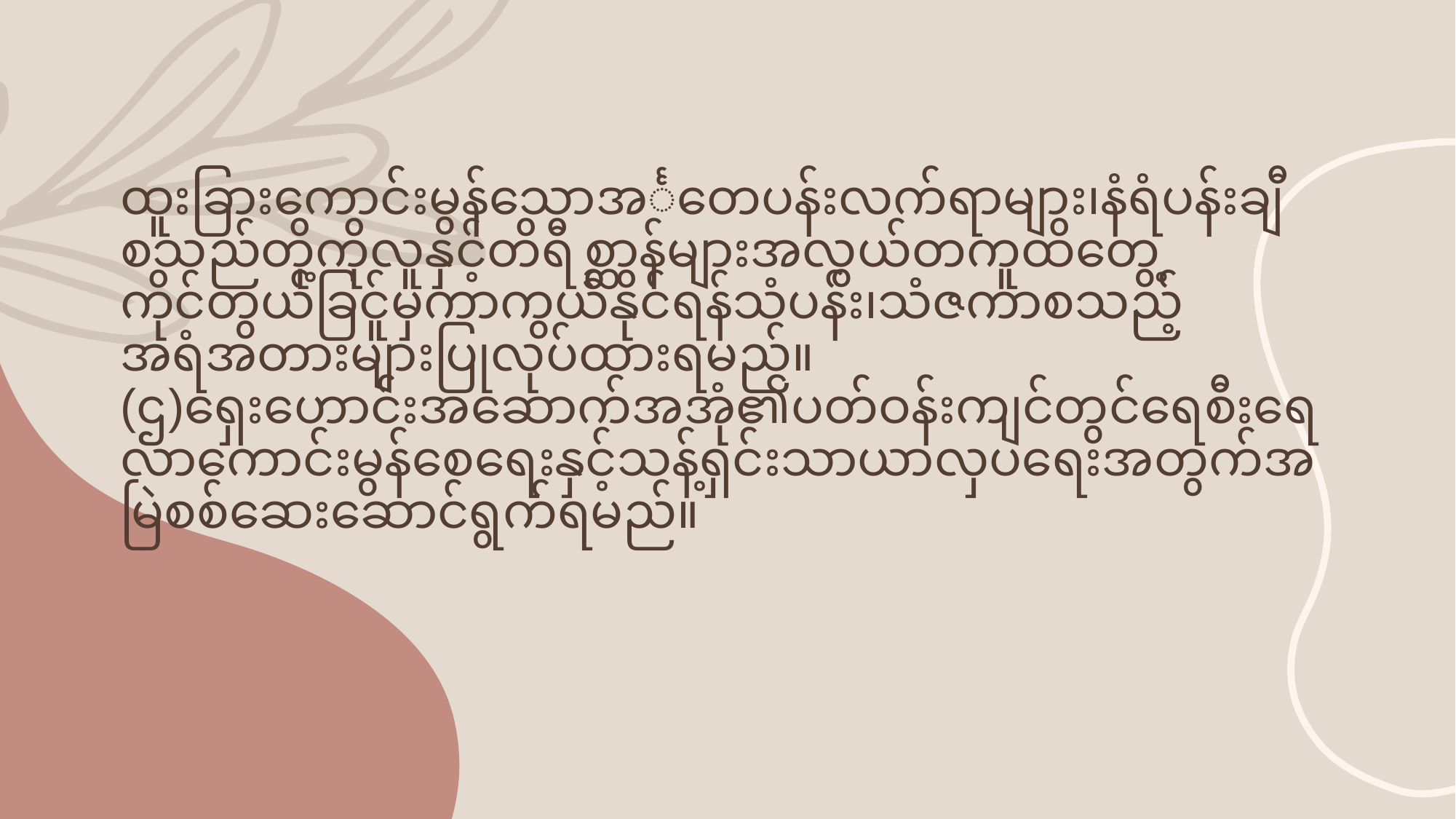

# ထူးခြားကောင်းမွန်သောအင်္ဂတေပန်းလက်ရာများ၊နံရံပန်းချီစသည်တို့ကိုလူနှင့်တိရီစ္ဆာန်များအလွယ်တကူထိတွေ့ကိုင်တွယ်ခြင်ူမှကာကွယ်နိုင်ရန်သံပန်း၊သံဇကာစသည့်အရံအတားများပြုလုပ်ထားရမည်။ (ဌ)ရှေးဟောင်းအဆောက်အအုံ၏ပတ်ဝန်းကျင်တွင်ရေစီးရေလာကောင်းမွန်စေရေးနှင့်သန့်ရှင်းသာယာလှပရေးအတွက်အမြဲစစ်ဆေးဆောင်ရွက်ရမည်။